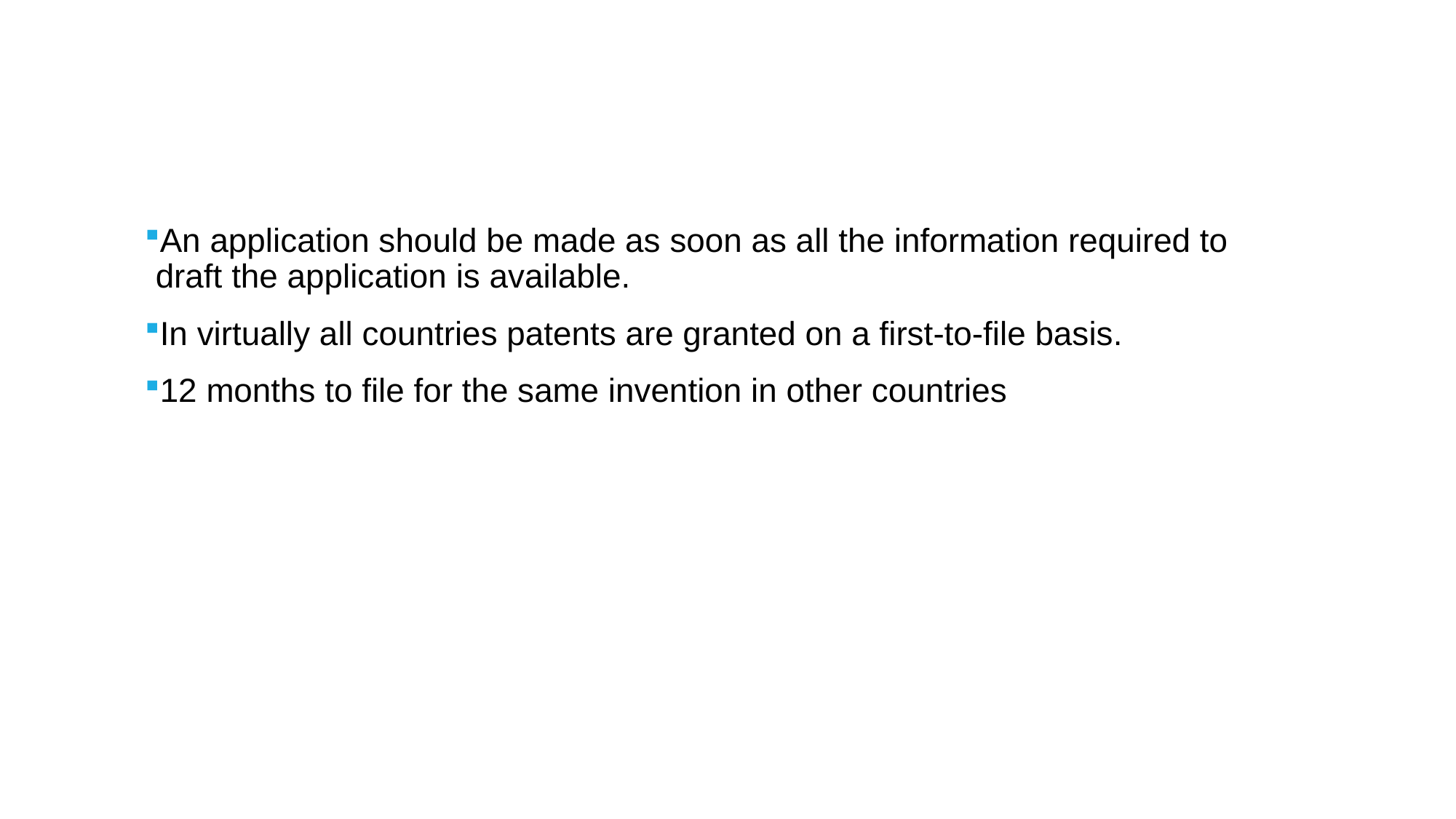

An application should be made as soon as all the information required to draft the application is available.
In virtually all countries patents are granted on a first-to-file basis.
12 months to file for the same invention in other countries